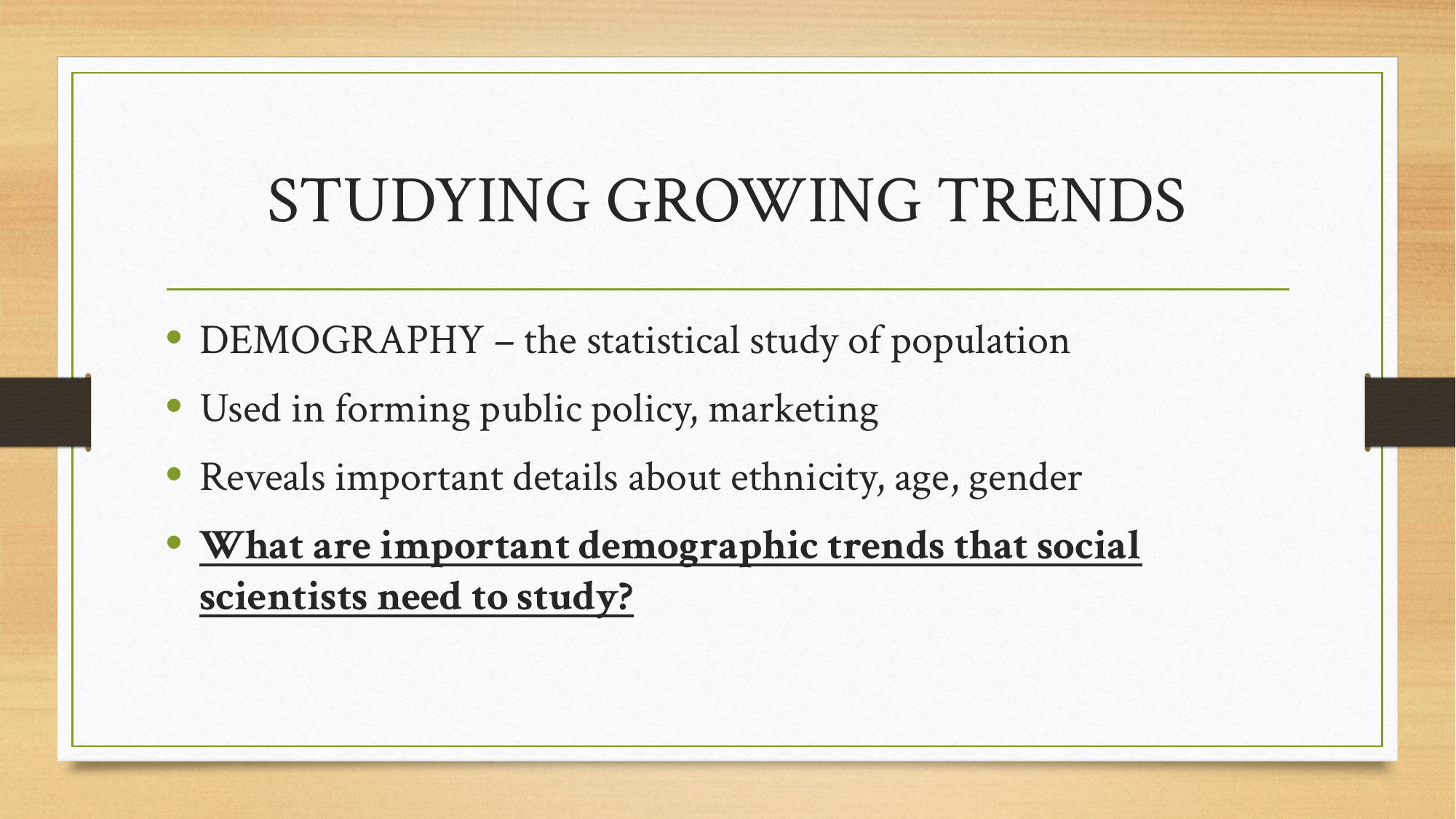

# STUDYING GROWING TRENDS
DEMOGRAPHY – the statistical study of population
Used in forming public policy, marketing
Reveals important details about ethnicity, age, gender
What are important demographic trends that social scientists need to study?